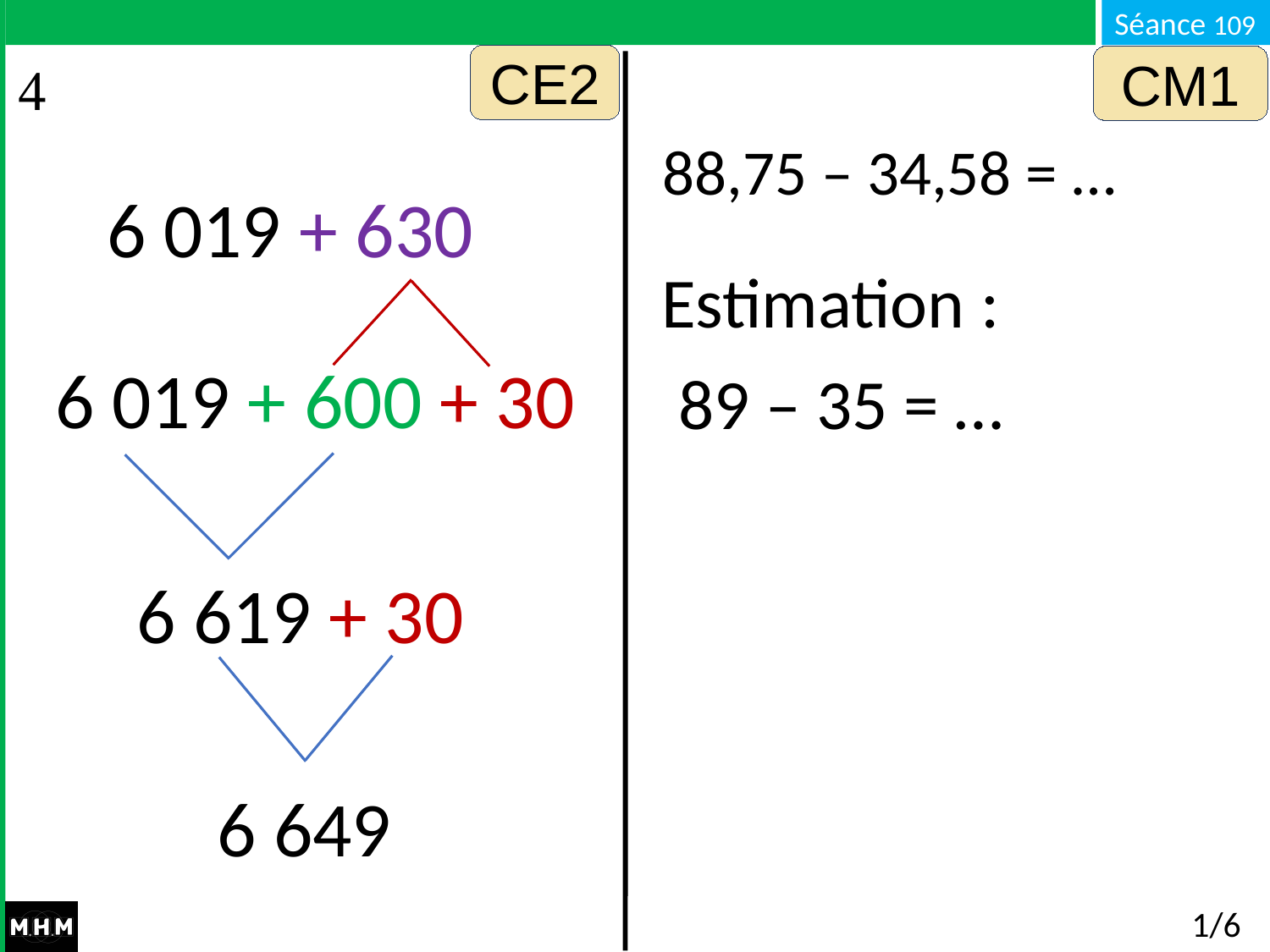

CE2
CM1

88,75 – 34,58 = …
6 019 + 630
Estimation :
6 019 + 600 + 30
89 – 35 = …
6 619 + 30
6 649
# 1/6